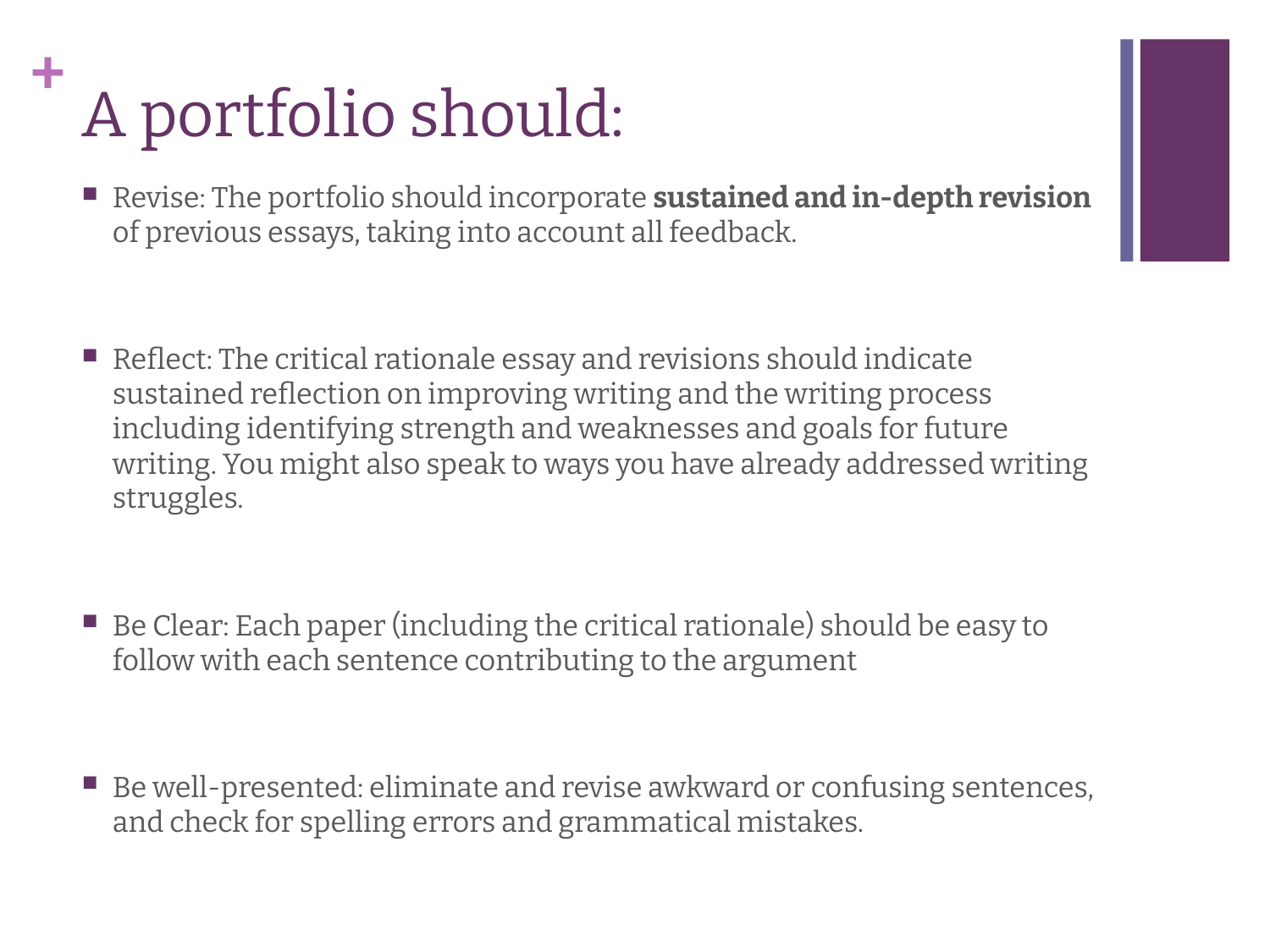

# A portfolio should:
Revise: The portfolio should incorporate sustained and in-depth revision of previous essays, taking into account all feedback.

Reflect: The critical rationale essay and revisions should indicate sustained reflection on improving writing and the writing process including identifying strength and weaknesses and goals for future writing. You might also speak to ways you have already addressed writing struggles.

Be Clear: Each paper (including the critical rationale) should be easy to follow with each sentence contributing to the argument

Be well-presented: eliminate and revise awkward or confusing sentences, and check for spelling errors and grammatical mistakes.